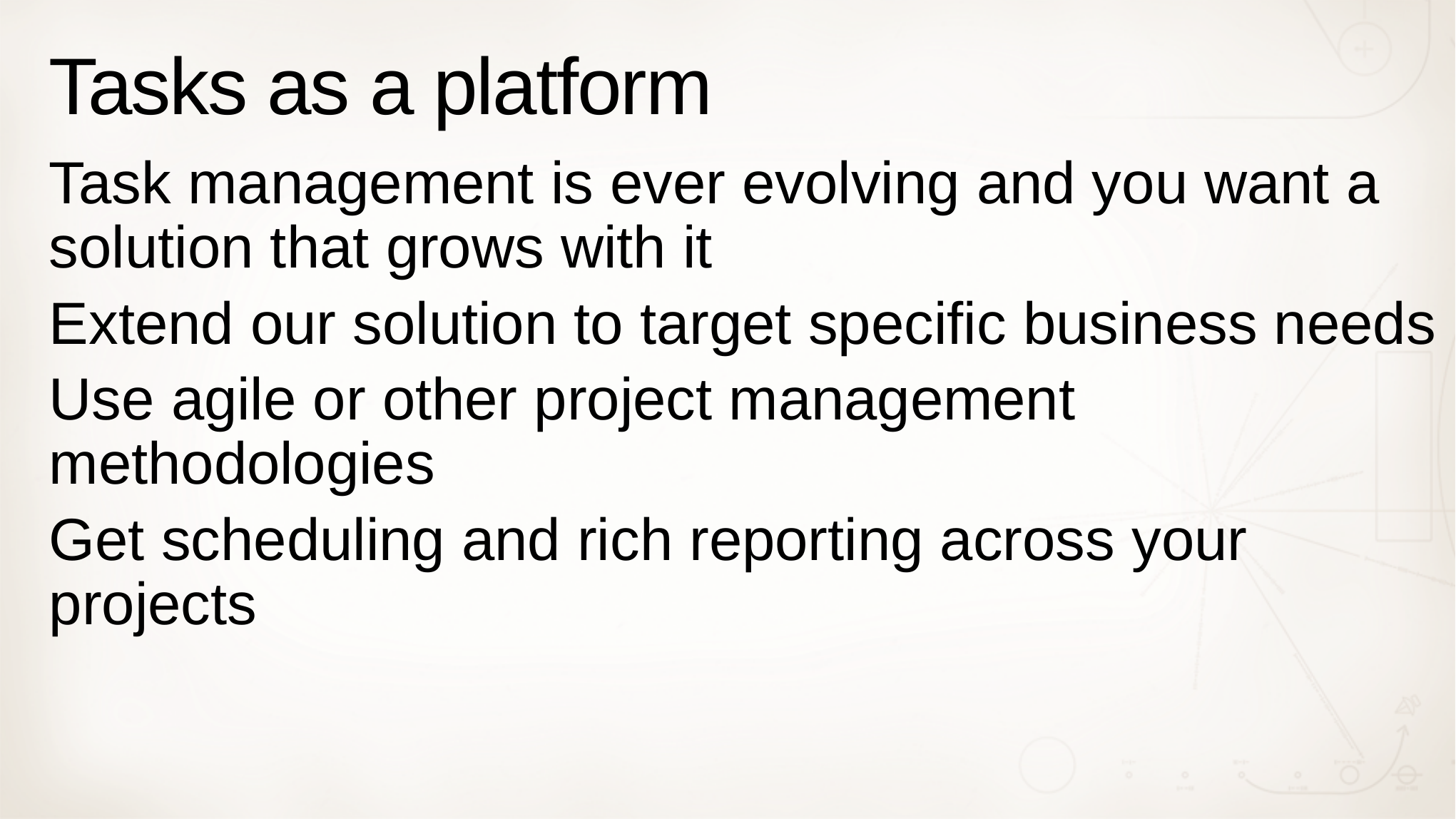

# Tasks as a platform
Task management is ever evolving and you want a solution that grows with it
Extend our solution to target specific business needs
Use agile or other project management methodologies
Get scheduling and rich reporting across your projects